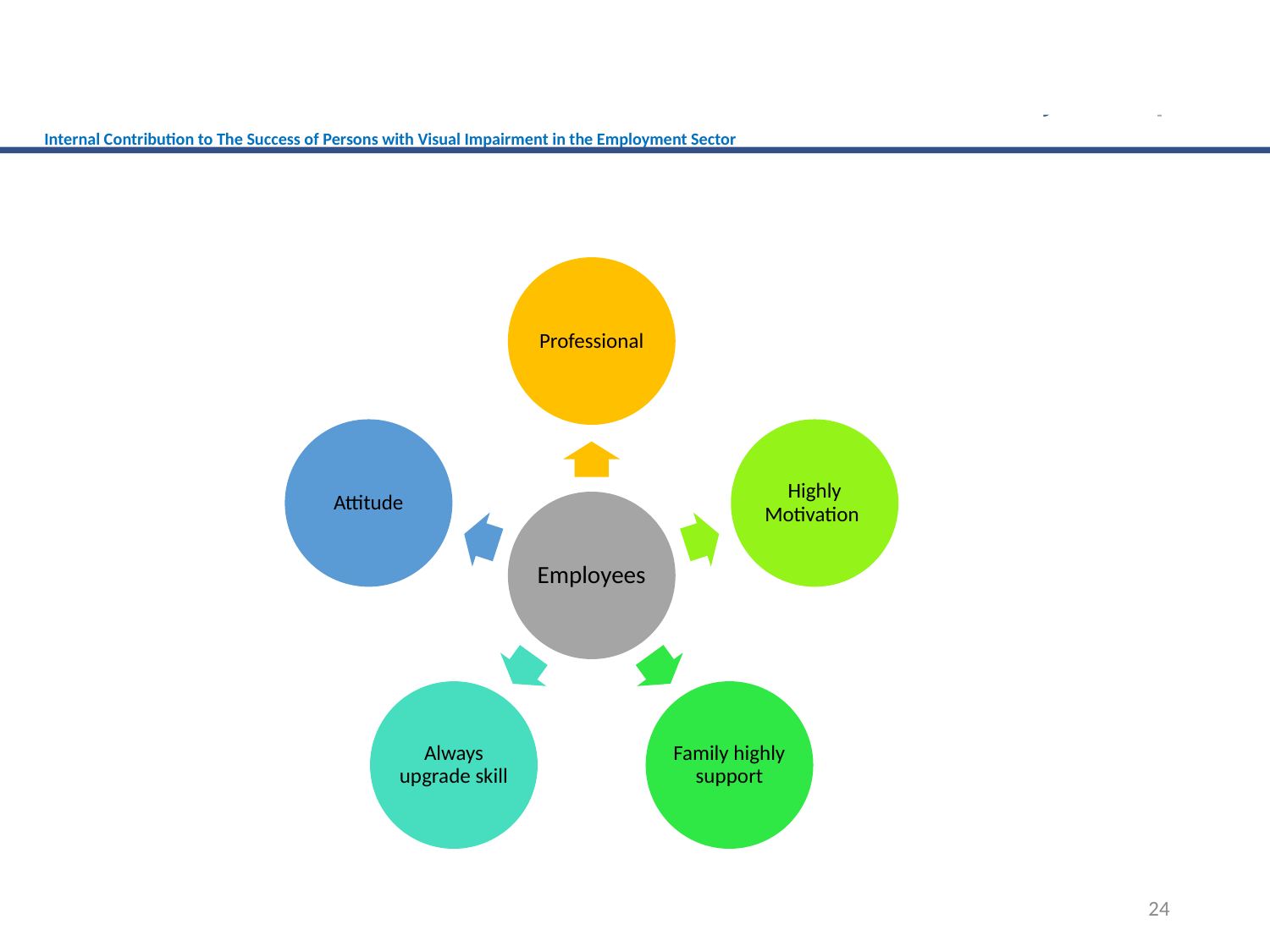

# Internal Contribution to The Success of Persons with Visual Impairment in the Employment Sector

Employees

Professional

Highly Motivation

Family highly support

Always upgrade skill

Attitude
24